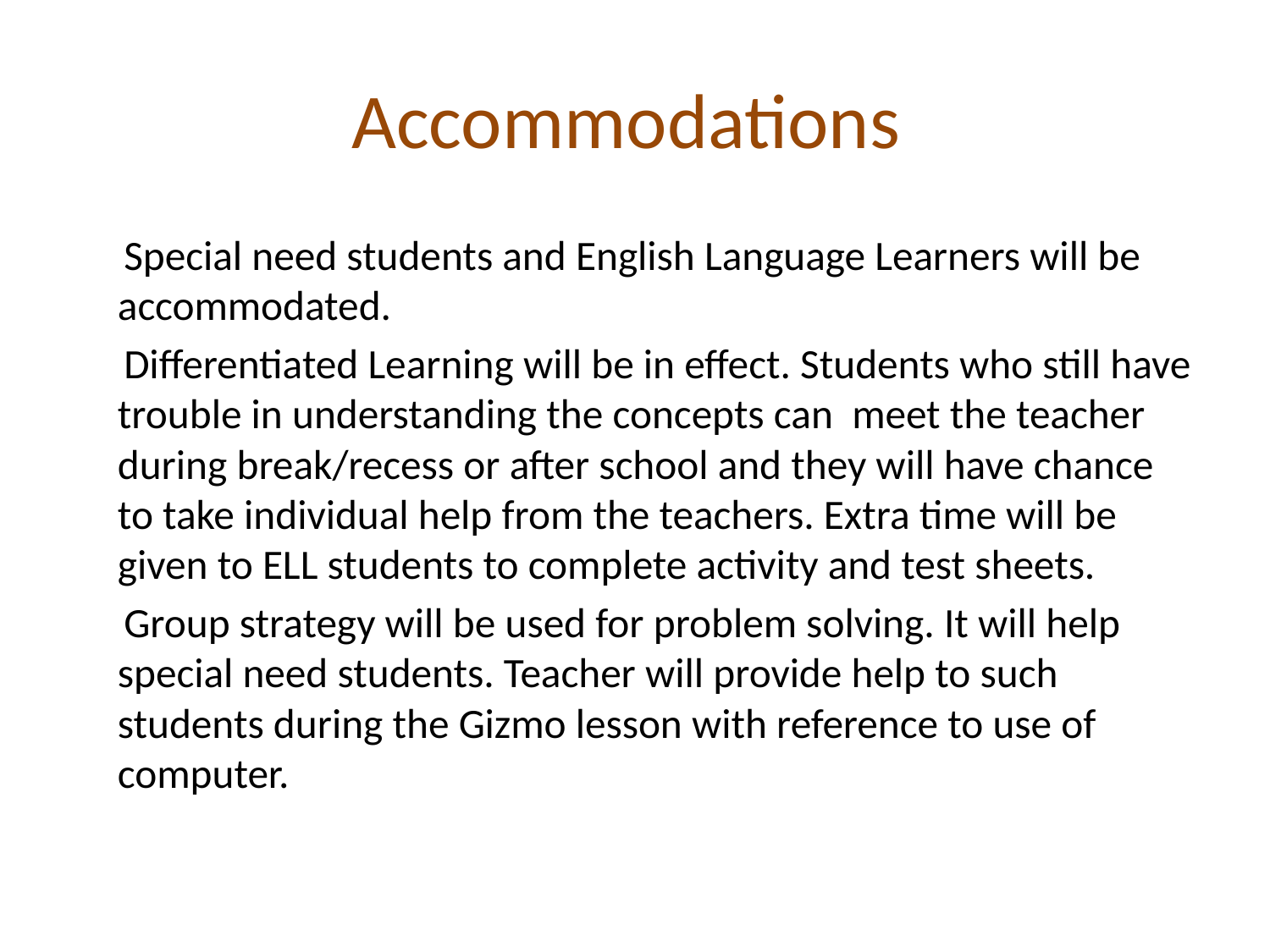

# Accommodations
     Special need students and English Language Learners will be accommodated.
     Differentiated Learning will be in effect. Students who still have trouble in understanding the concepts can  meet the teacher during break/recess or after school and they will have chance to take individual help from the teachers. Extra time will be given to ELL students to complete activity and test sheets.
     Group strategy will be used for problem solving. It will help special need students. Teacher will provide help to such students during the Gizmo lesson with reference to use of computer.